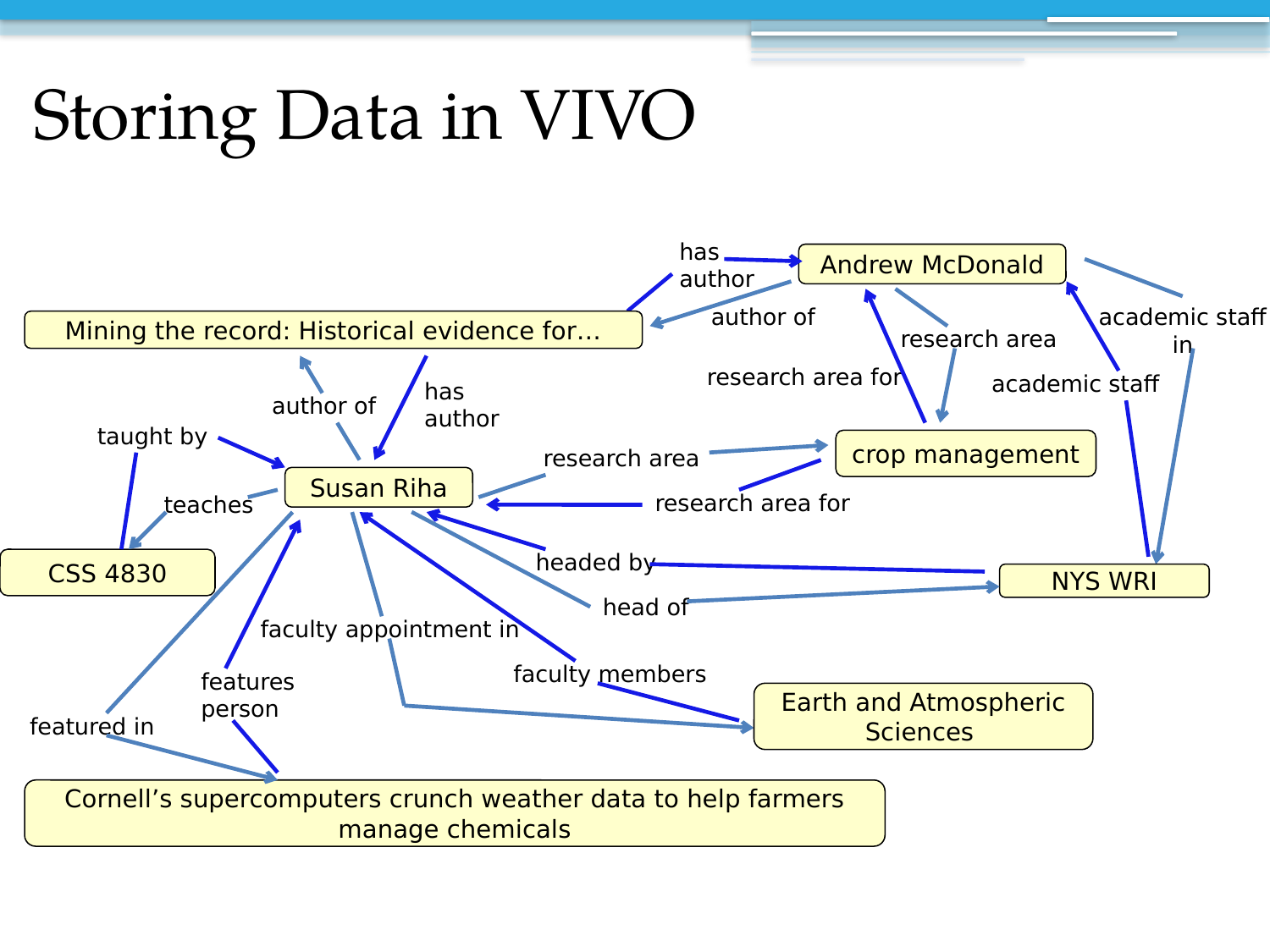

Storing Data in VIVO
has author
Andrew McDonald
author of
academic staff
in
research area
research area for
academic staff
Mining the record: Historical evidence for…
has author
author of
taught by
crop management
research area
headed by
CSS 4830
NYS WRI
head of
faculty appointment in
faculty members
features person
Earth and Atmospheric Sciences
featured in
Cornell’s supercomputers crunch weather data to help farmers manage chemicals
research area for
teaches
Susan Riha
From: http://www.w3.org/TR/rdf-concepts/